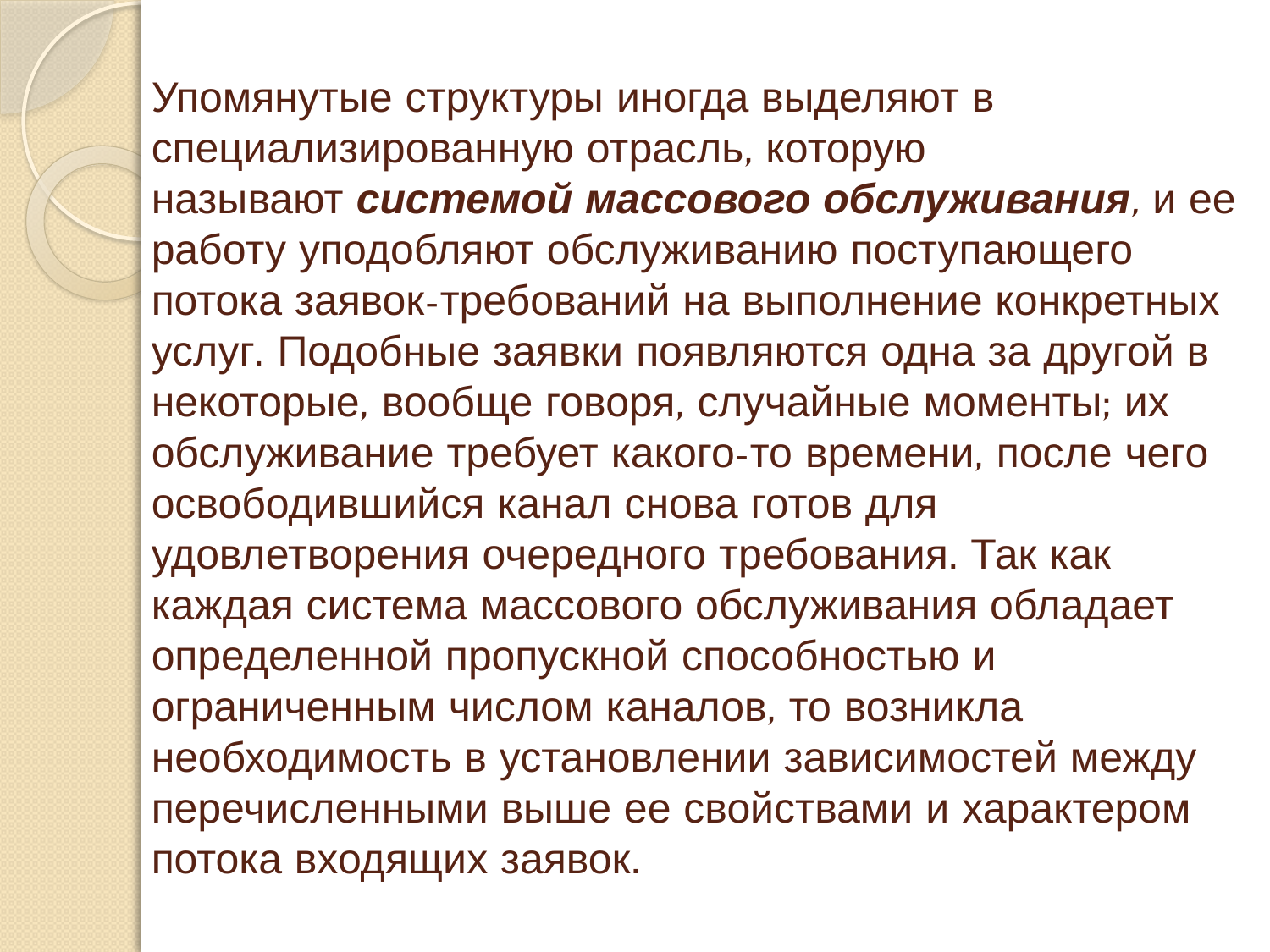

# Упомянутые структуры иногда выделяют в специализированную отрасль, которую называют системой массового обслуживания, и ее работу уподобляют обслуживанию поступающего потока заявок-требований на выполнение конкретных услуг. Подобные заявки появляются одна за другой в некоторые, вообще говоря, случайные моменты; их обслуживание требует какого-то времени, после чего освободившийся канал снова готов для удовлетворения очередного требования. Так как каждая система массового обслуживания обладает определенной пропускной способностью и ограниченным числом каналов, то возникла необходимость в установлении зависимостей между перечисленными выше ее свойствами и характером потока входящих заявок.